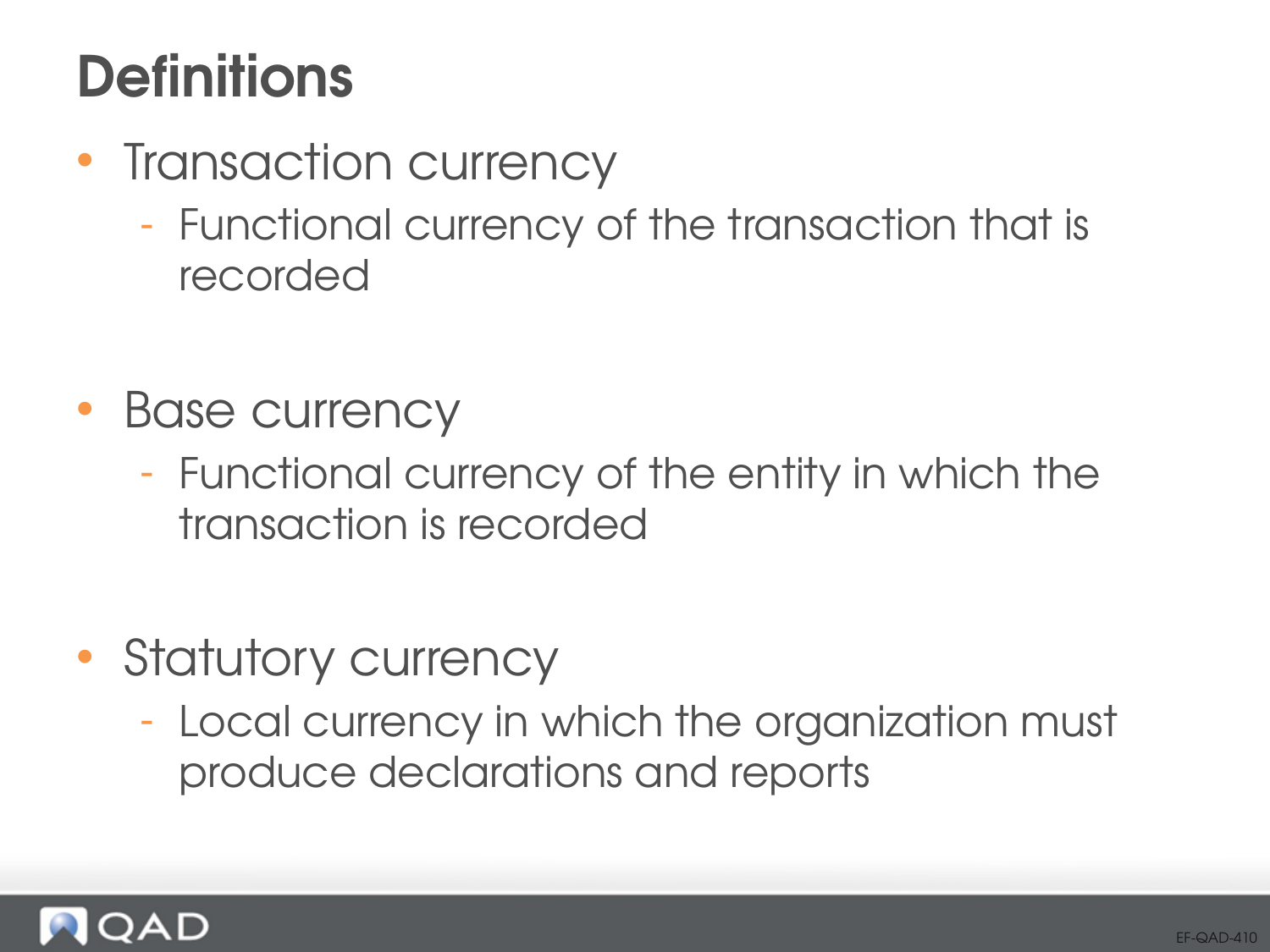

# Definitions
Transaction currency
Functional currency of the transaction that is recorded

Base currency
Functional currency of the entity in which the transaction is recorded

Statutory currency
Local currency in which the organization must produce declarations and reports

EF-QAD-410